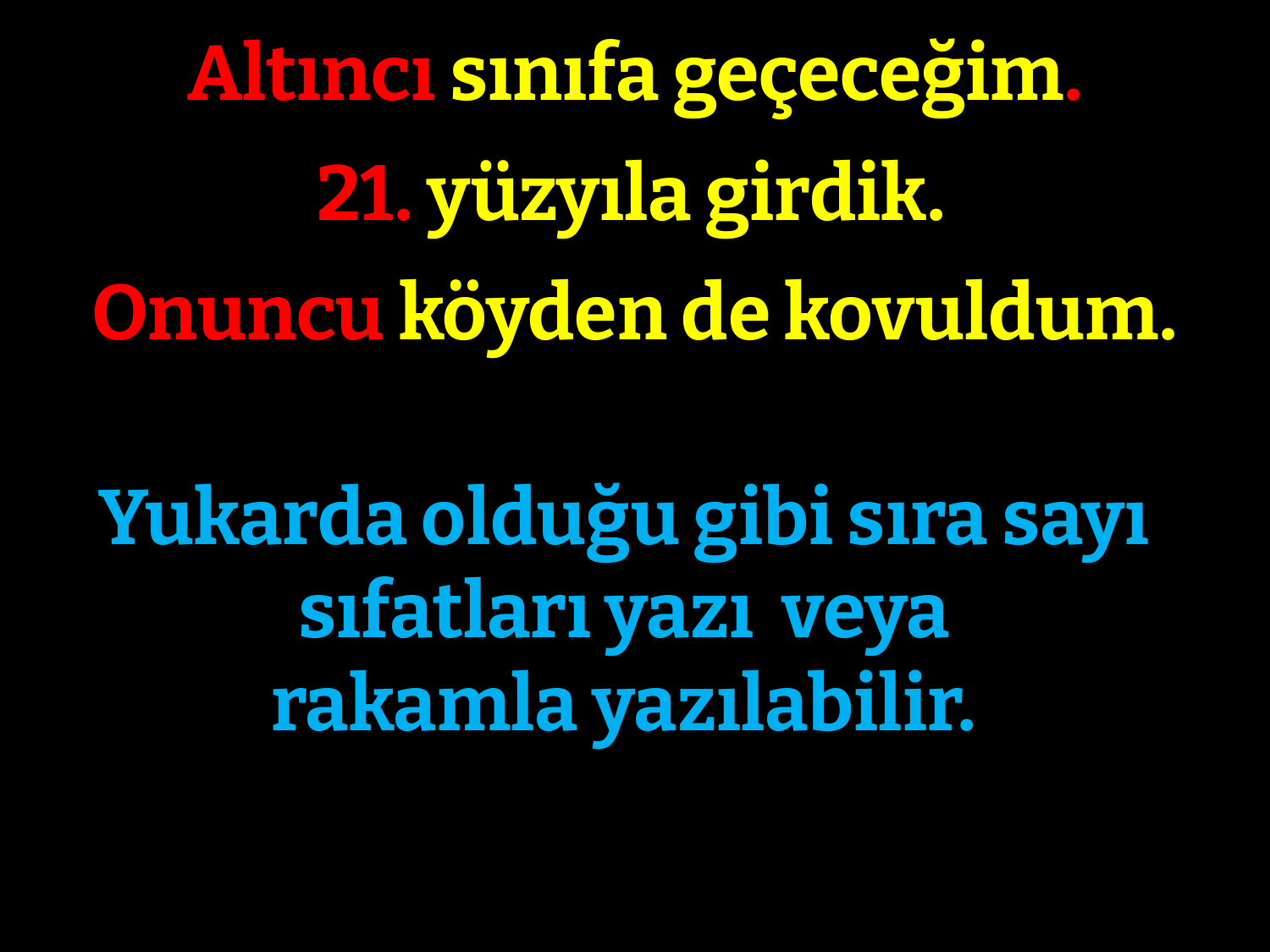

Altıncı sınıfa geçeceğim.
21. yüzyıla girdik.
Onuncu köyden de kovuldum.
#
Yukarda olduğu gibi sıra sayı  sıfatları yazı  veya
rakamla yazılabilir.